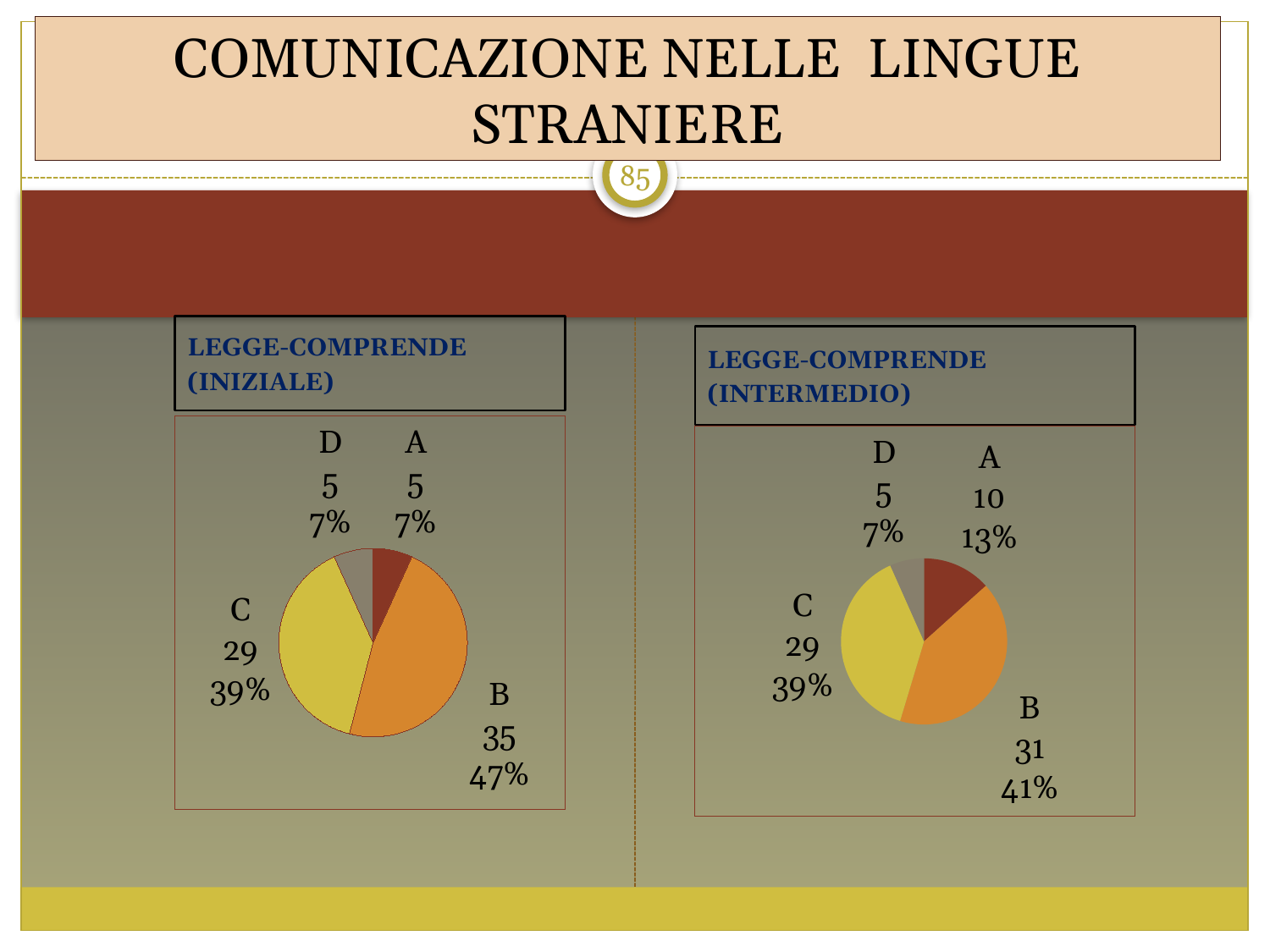

# COMUNICAZIONE NELLE  LINGUE STRANIERE
85
LEGGE-COMPRENDE
(INIZIALE)
LEGGE-COMPRENDE
(INTERMEDIO)

### Chart

| Category | Vendite |
|---|---|
| A | 5.0 |
| B | 35.0 |
| C | 29.0 |
| D | 5.0 |

### Chart

| Category | Vendite |
|---|---|
| A | 10.0 |
| B | 31.0 |
| C | 29.0 |
| D | 5.0 |